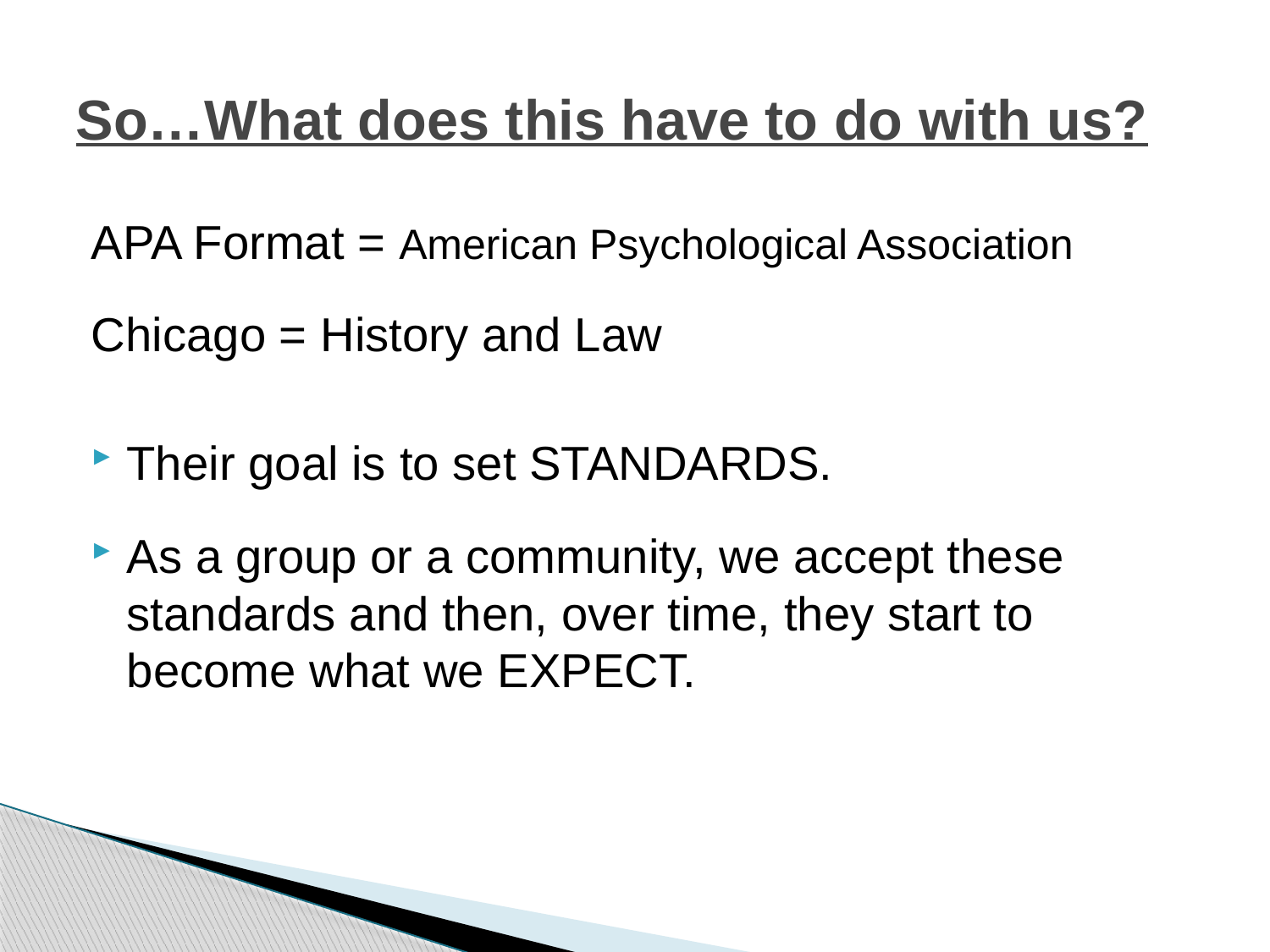

# So…What does this have to do with us?
APA Format = American Psychological Association

Chicago = History and Law

Their goal is to set STANDARDS.

As a group or a community, we accept these standards and then, over time, they start to become what we EXPECT.